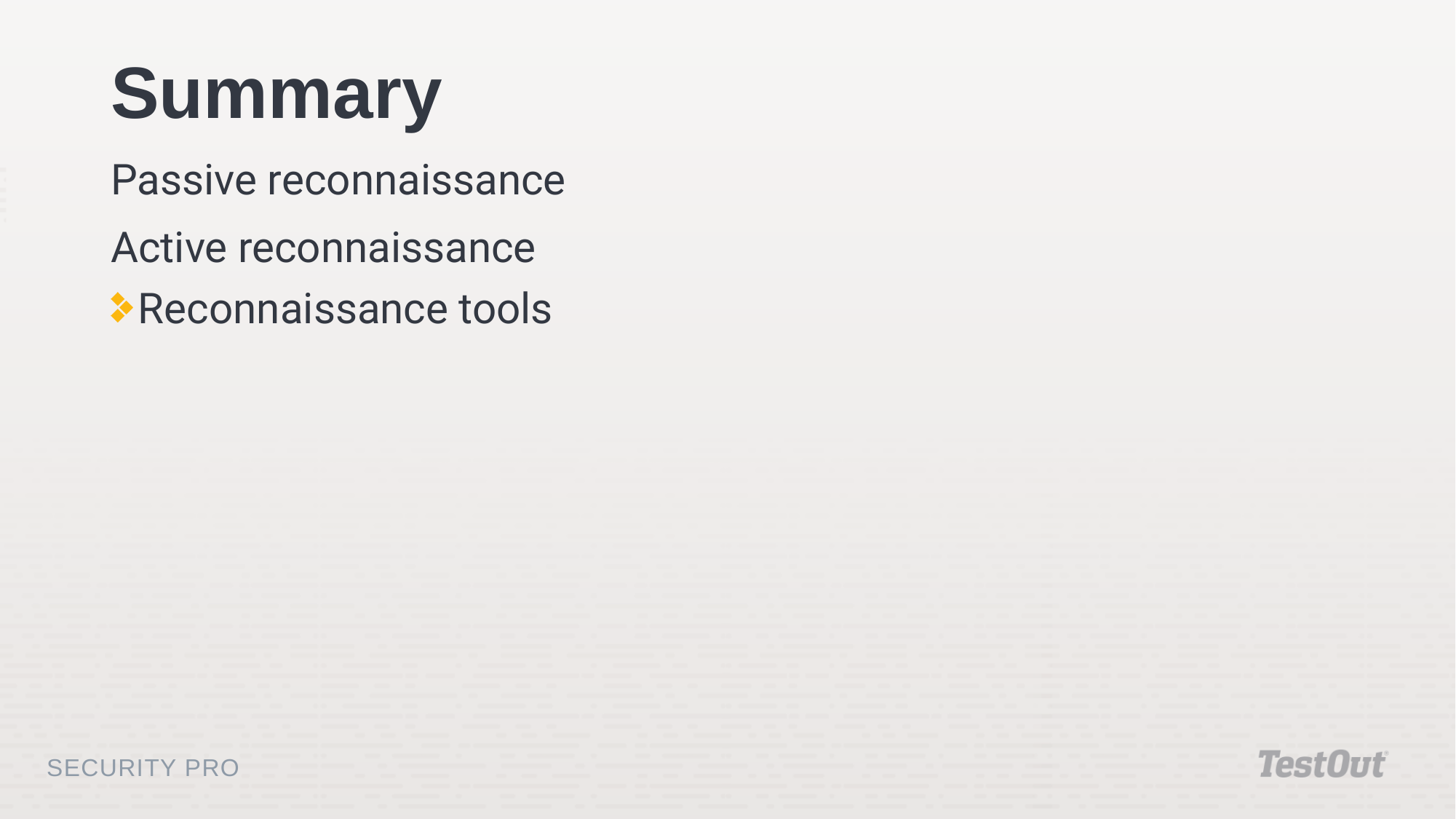

# Summary
Passive reconnaissance
Active reconnaissance
Reconnaissance tools
Security Pro